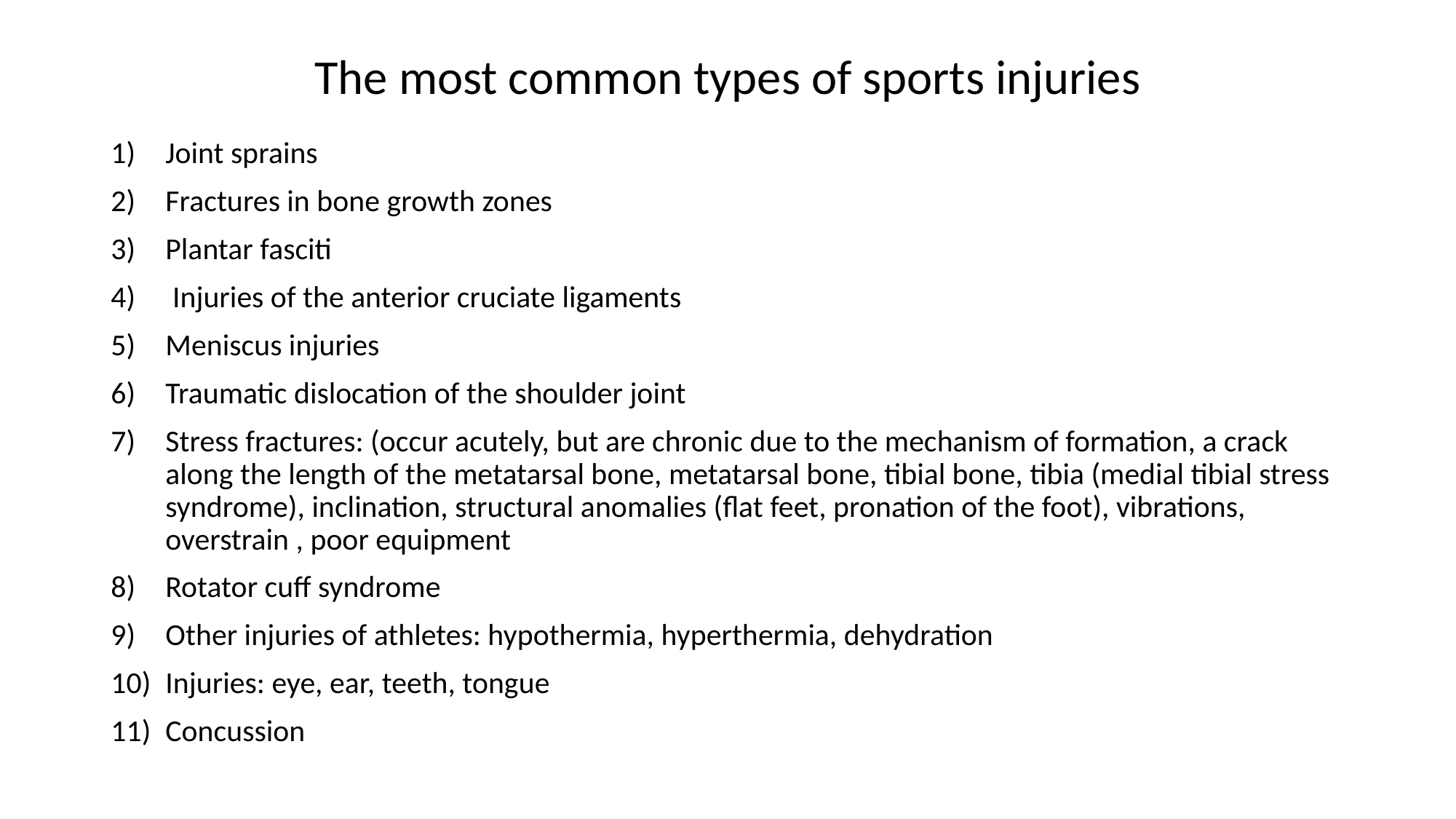

# The most common types of sports injuries
Joint sprains
Fractures in bone growth zones
Plantar fasciti
 Injuries of the anterior cruciate ligaments
Meniscus injuries
Traumatic dislocation of the shoulder joint
Stress fractures: (occur acutely, but are chronic due to the mechanism of formation, a crack along the length of the metatarsal bone, metatarsal bone, tibial bone, tibia (medial tibial stress syndrome), inclination, structural anomalies (flat feet, pronation of the foot), vibrations, overstrain , poor equipment
Rotator cuff syndrome
Other injuries of athletes: hypothermia, hyperthermia, dehydration
Injuries: eye, ear, teeth, tongue
Concussion